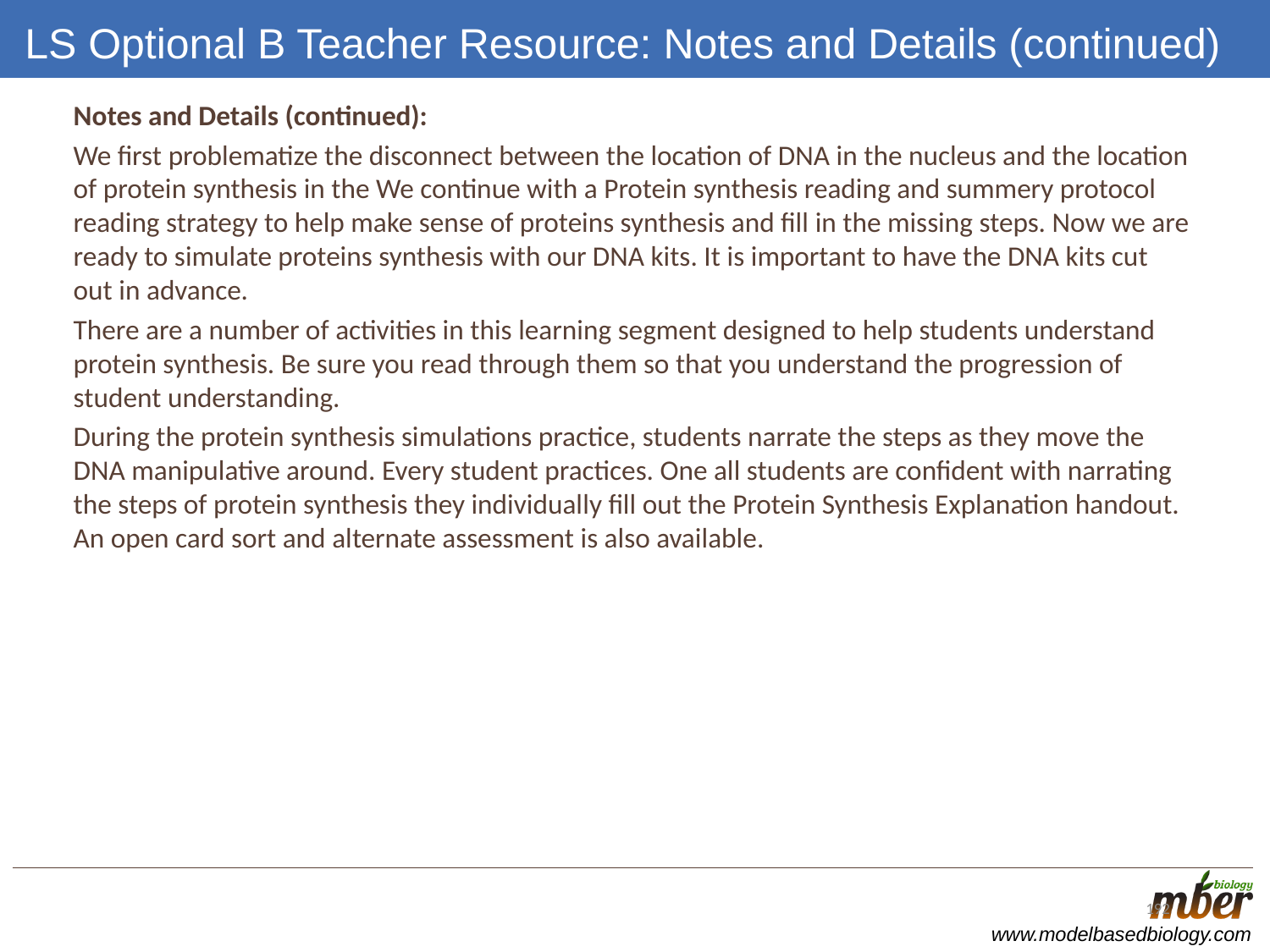

# LS Optional B Teacher Resource: Notes and Details (continued)
Notes and Details (continued):
We first problematize the disconnect between the location of DNA in the nucleus and the location of protein synthesis in the We continue with a Protein synthesis reading and summery protocol reading strategy to help make sense of proteins synthesis and fill in the missing steps. Now we are ready to simulate proteins synthesis with our DNA kits. It is important to have the DNA kits cut out in advance.
There are a number of activities in this learning segment designed to help students understand protein synthesis. Be sure you read through them so that you understand the progression of student understanding.
During the protein synthesis simulations practice, students narrate the steps as they move the DNA manipulative around. Every student practices. One all students are confident with narrating the steps of protein synthesis they individually fill out the Protein Synthesis Explanation handout. An open card sort and alternate assessment is also available.

192